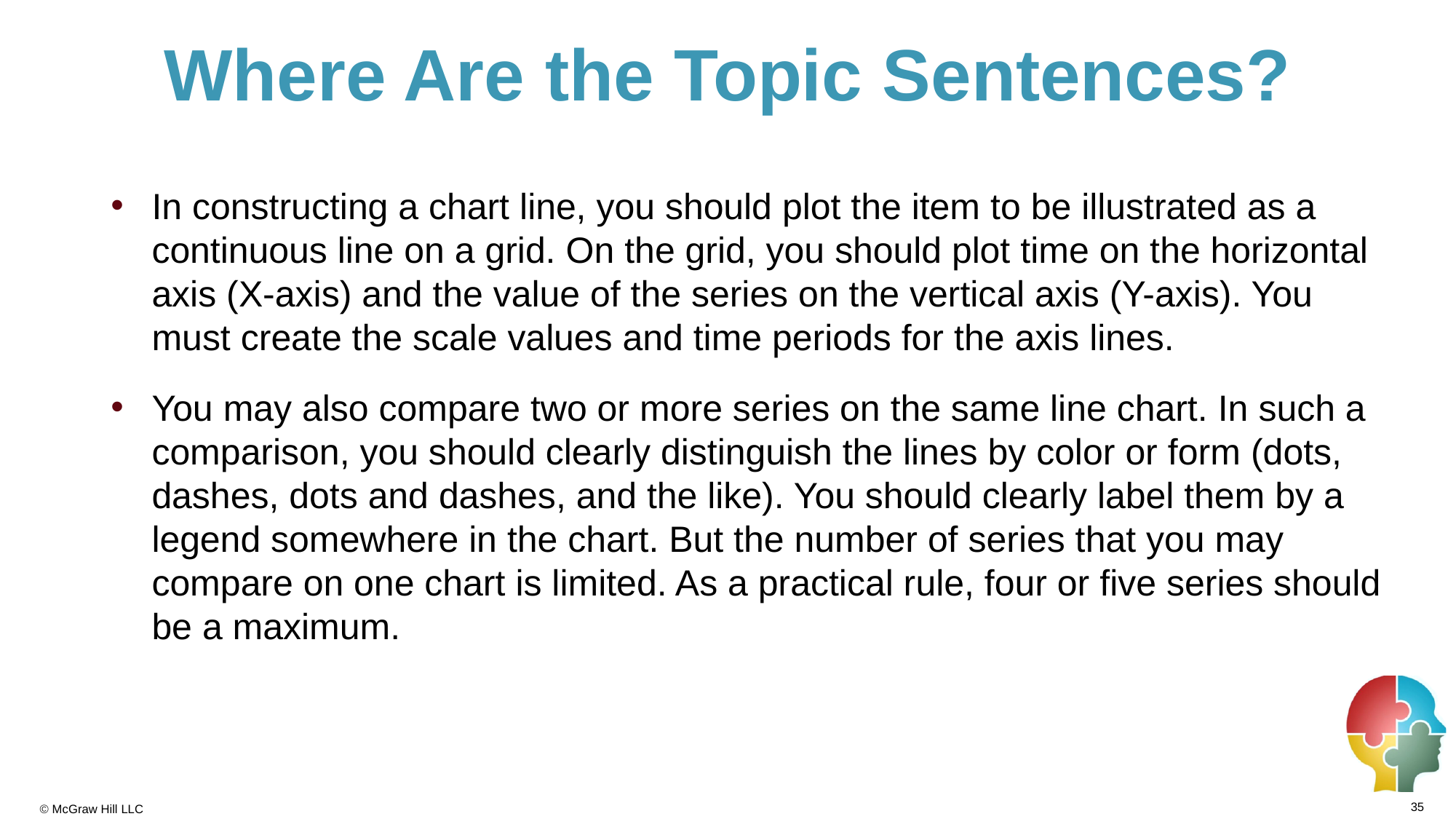

# Where Are the Topic Sentences?
In constructing a chart line, you should plot the item to be illustrated as a continuous line on a grid. On the grid, you should plot time on the horizontal axis (X-axis) and the value of the series on the vertical axis (Y-axis). You must create the scale values and time periods for the axis lines.
You may also compare two or more series on the same line chart. In such a comparison, you should clearly distinguish the lines by color or form (dots, dashes, dots and dashes, and the like). You should clearly label them by a legend somewhere in the chart. But the number of series that you may compare on one chart is limited. As a practical rule, four or five series should be a maximum.
35